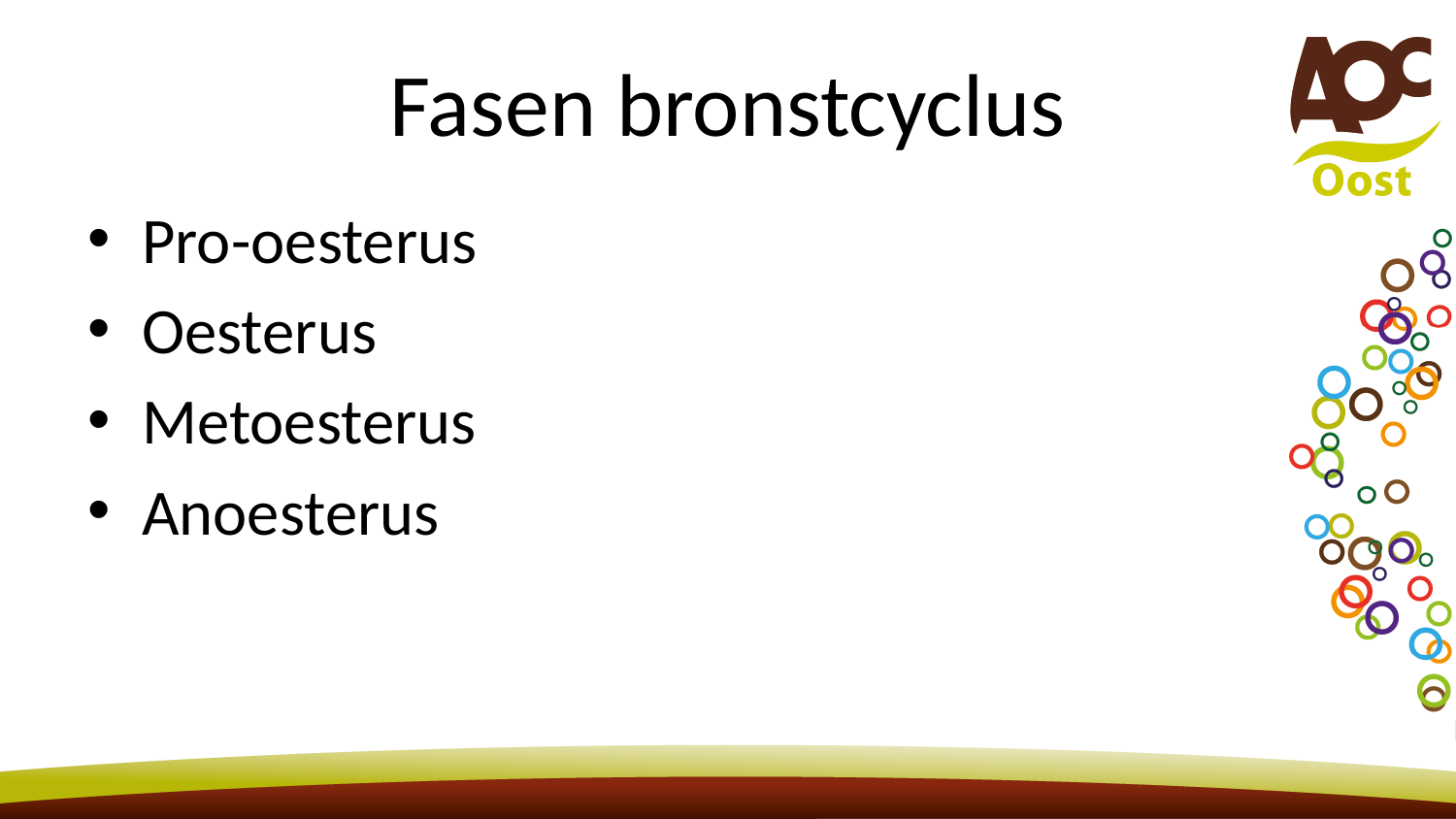

# Fasen bronstcyclus
Pro-oesterus
Oesterus
Metoesterus
Anoesterus